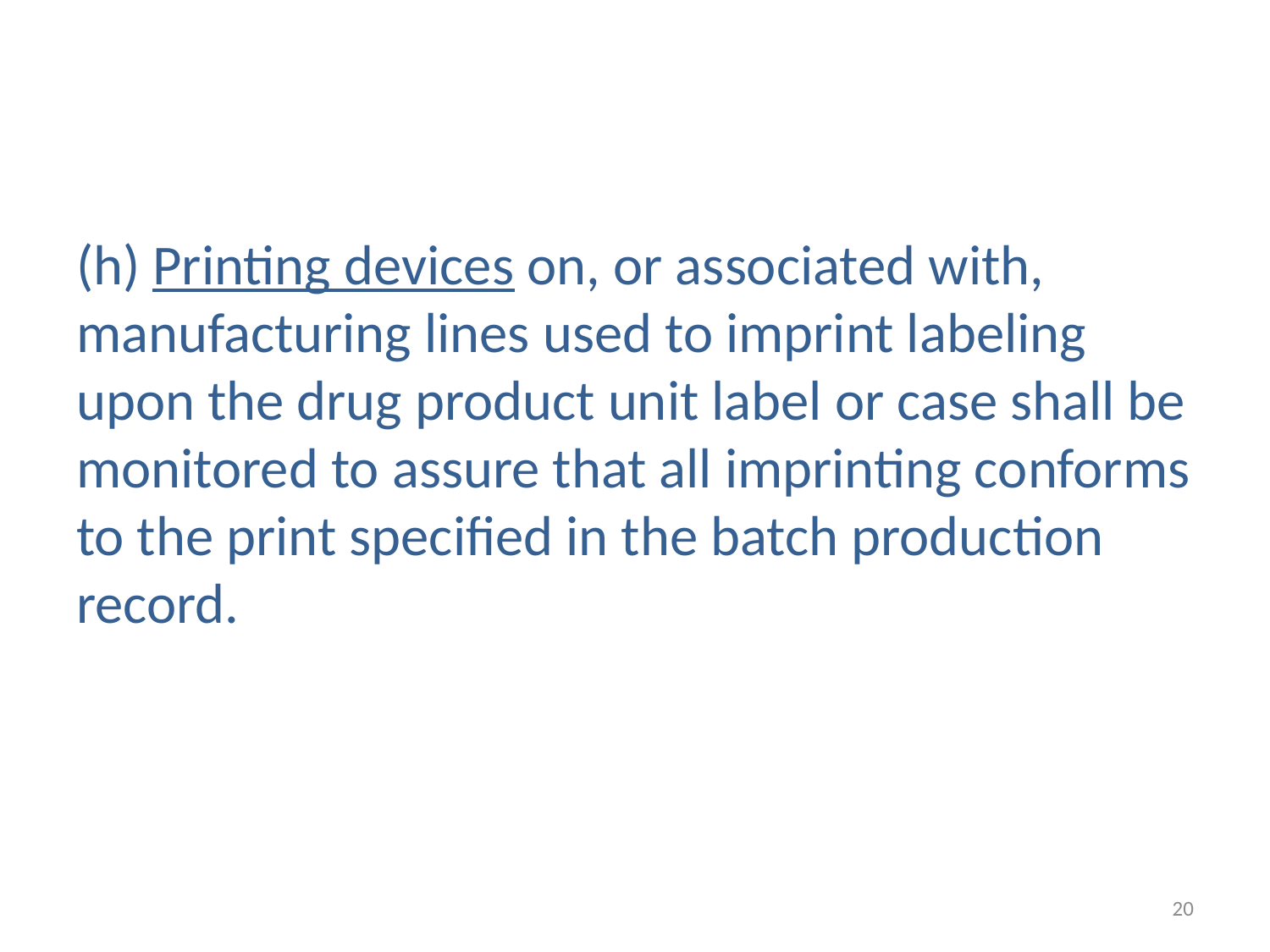

#
(h) Printing devices on, or associated with, manufacturing lines used to imprint labeling upon the drug product unit label or case shall be monitored to assure that all imprinting conforms to the print specified in the batch production record.

20